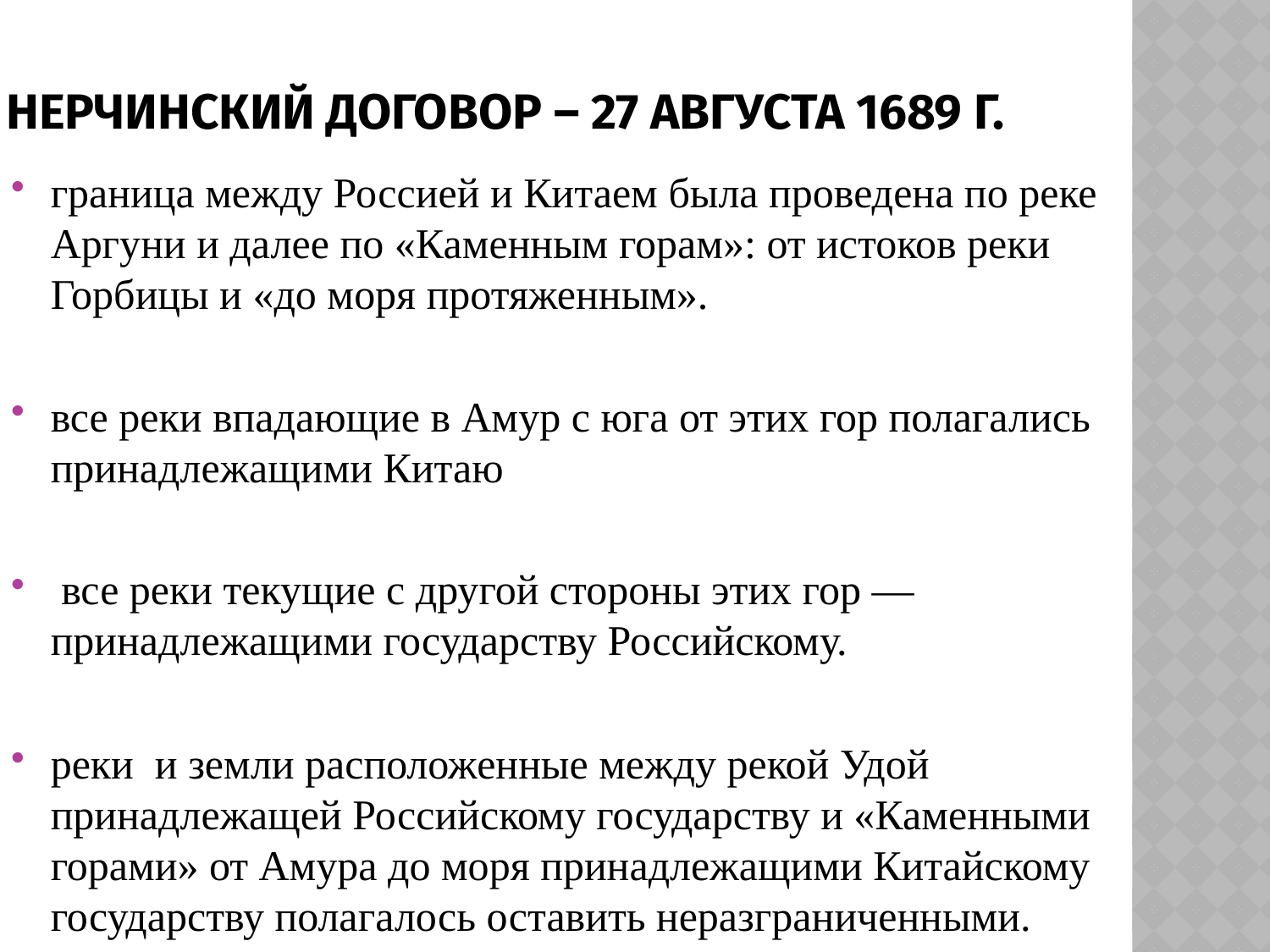

# Нерчинский договор – 27 августа 1689 г.
граница между Россией и Китаем была проведена по реке Аргуни и далее по «Каменным горам»: от истоков реки Горбицы и «до моря протяженным».

все реки впадающие в Амур с юга от этих гор полагались принадлежащими Китаю

 все реки текущие с другой стороны этих гор — принадлежащими государству Российскому.

реки  и земли расположенные между рекой Удой принадлежащей Российскому государству и «Каменными горами» от Амура до моря принадлежащими Китайскому государству полагалось оставить неразграниченными.